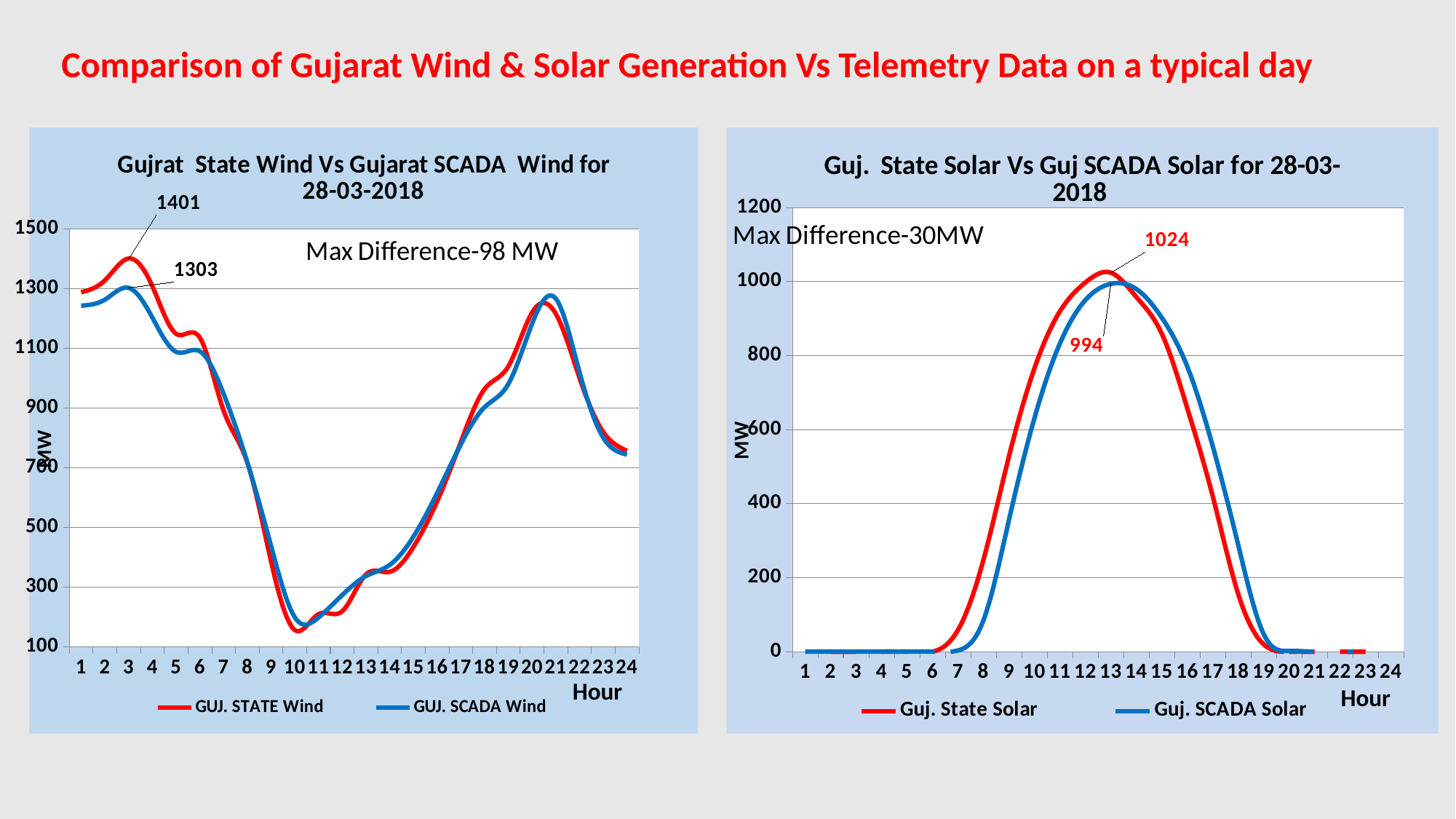

Comparison of Gujarat Wind & Solar Generation Vs Telemetry Data on a typical day

### Chart: Gujrat  State Wind Vs Gujarat SCADA  Wind for
 28-03-2018

| Category | GUJ. STATE Wind | GUJ. SCADA Wind |
|---|---|---|

### Chart: Guj.  State Solar Vs Guj SCADA Solar for 28-03-2018

| Category | Guj. State Solar | Guj. SCADA Solar |
|---|---|---|
Hour
Hour